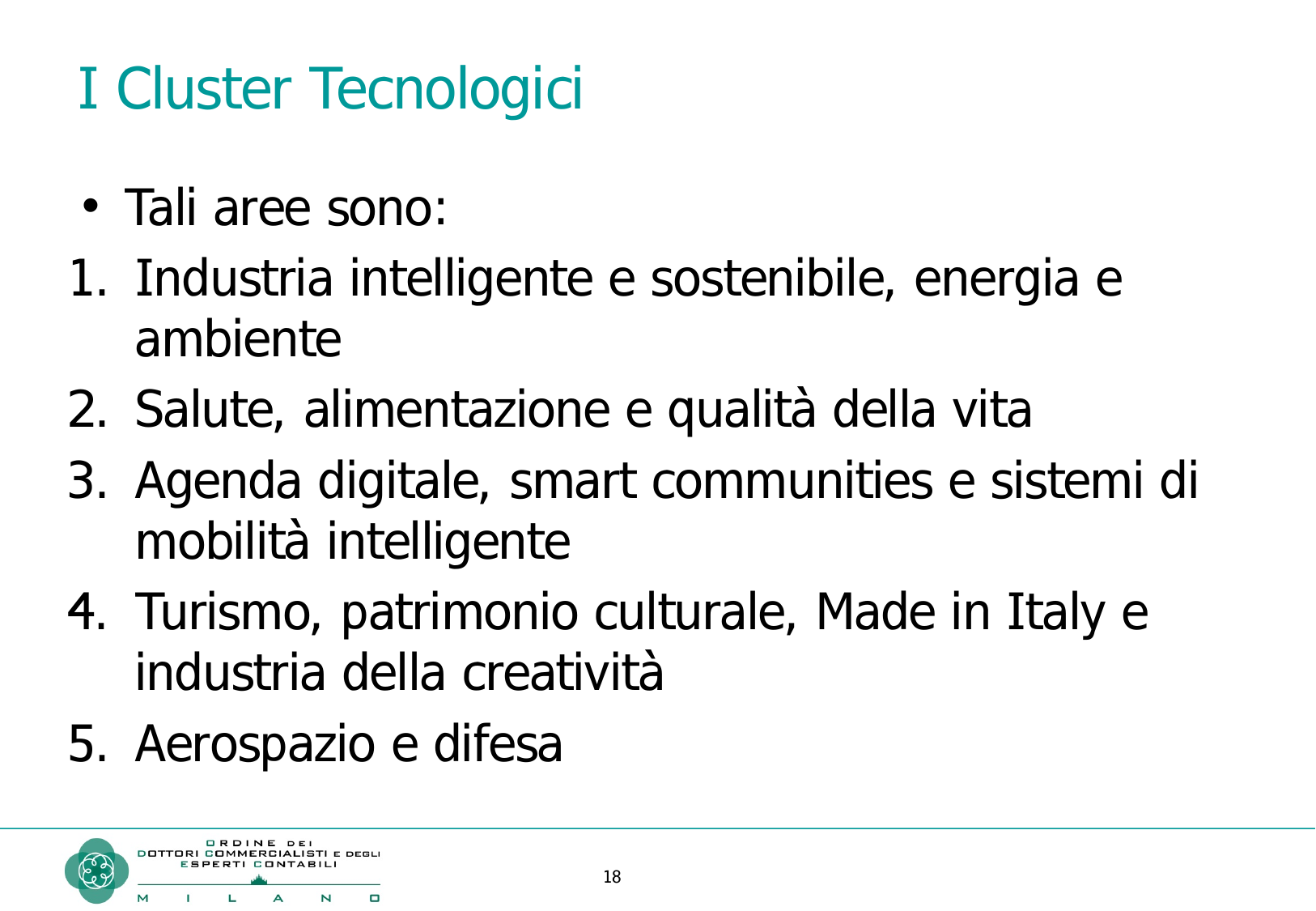

# I Cluster Tecnologici
Tali aree sono:
Industria intelligente e sostenibile, energia e ambiente
Salute, alimentazione e qualità della vita
Agenda digitale, smart communities e sistemi di mobilità intelligente
Turismo, patrimonio culturale, Made in Italy e industria della creatività
Aerospazio e difesa